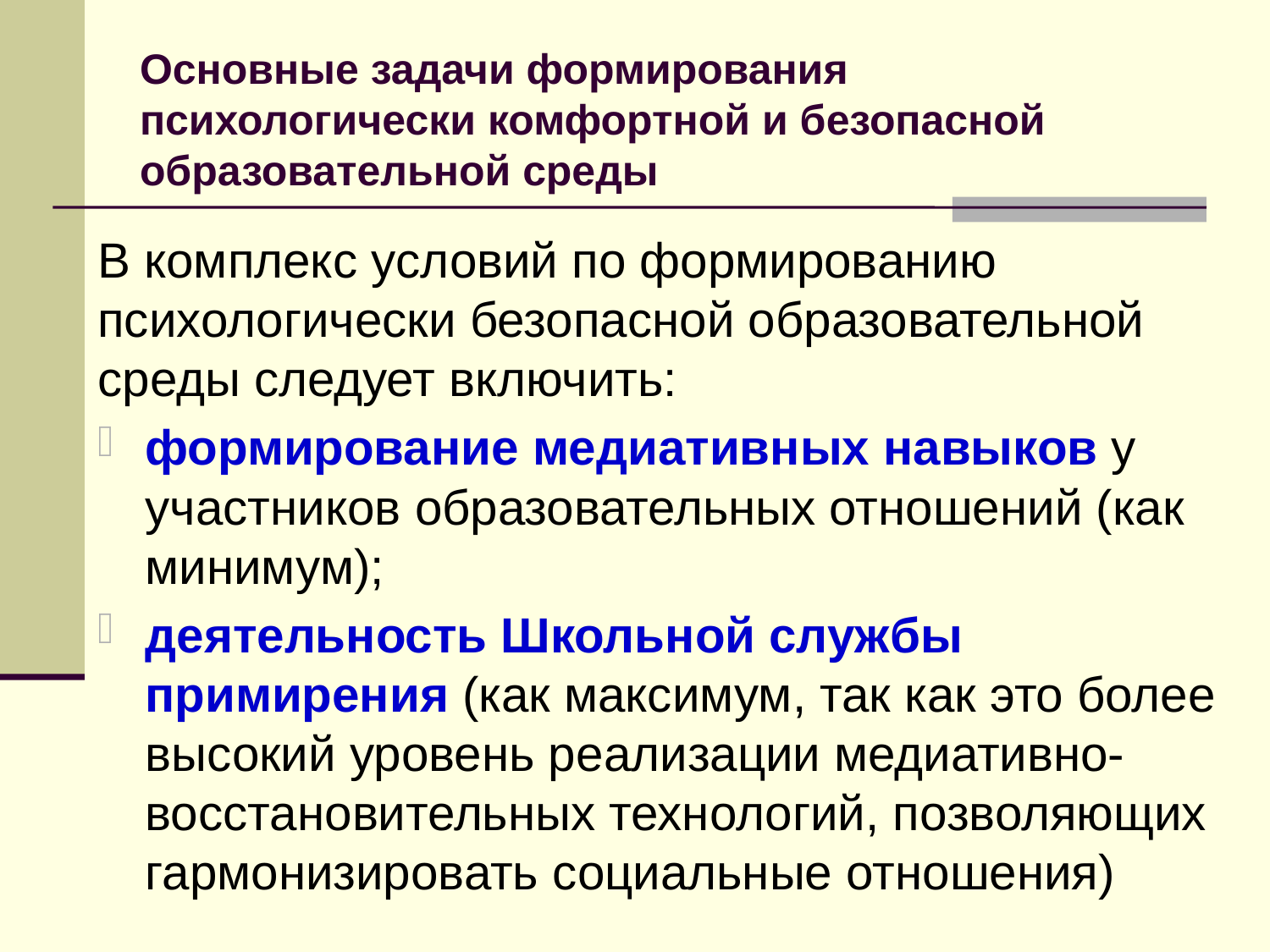

# Основные задачи формирования психологически комфортной и безопасной образовательной среды
В комплекс условий по формированию психологически безопасной образовательной среды следует включить:
формирование медиативных навыков у участников образовательных отношений (как минимум);
деятельность Школьной службы примирения (как максимум, так как это более высокий уровень реализации медиативно-восстановительных технологий, позволяющих гармонизировать социальные отношения)